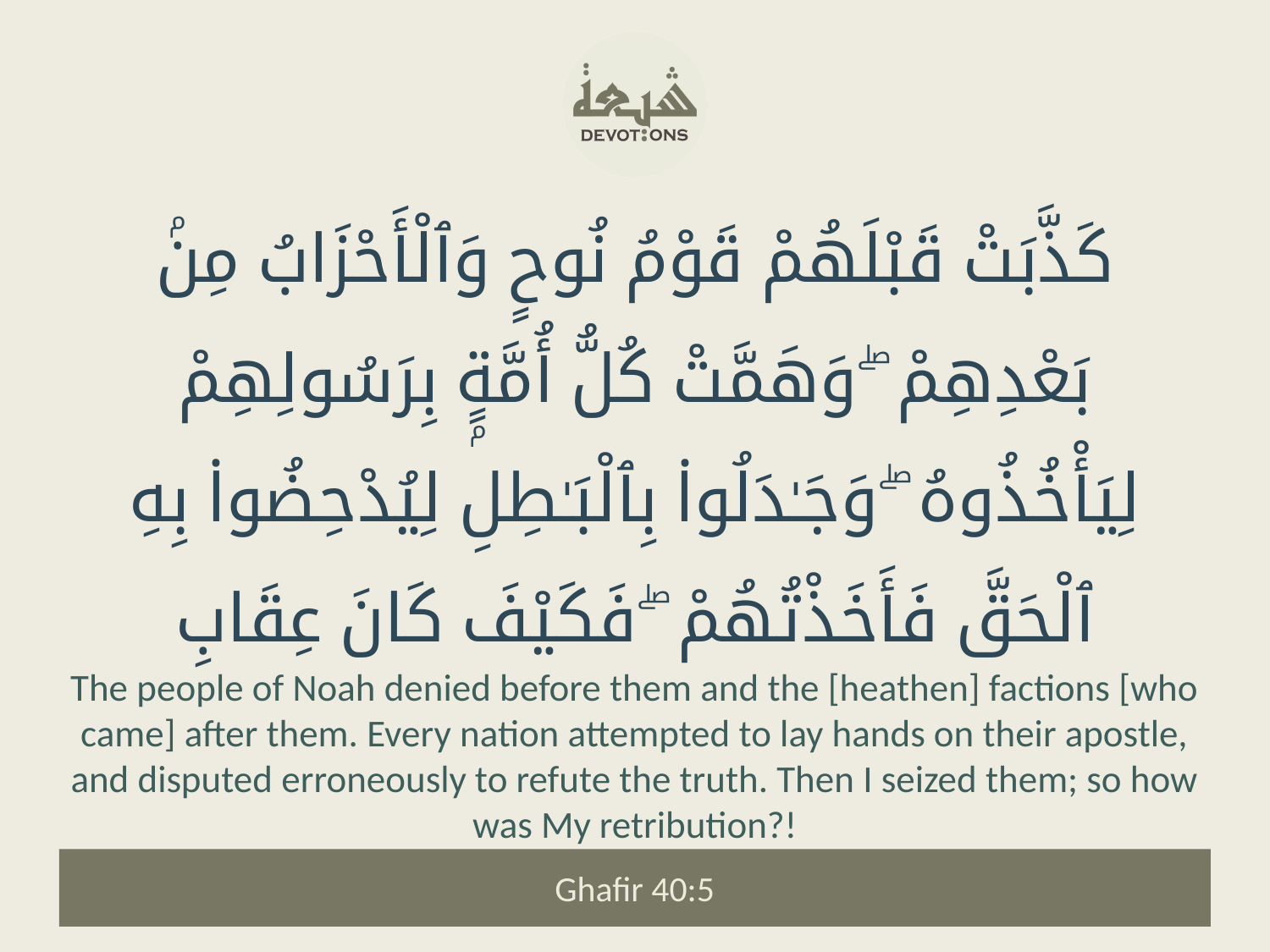

كَذَّبَتْ قَبْلَهُمْ قَوْمُ نُوحٍ وَٱلْأَحْزَابُ مِنۢ بَعْدِهِمْ ۖ وَهَمَّتْ كُلُّ أُمَّةٍۭ بِرَسُولِهِمْ لِيَأْخُذُوهُ ۖ وَجَـٰدَلُوا۟ بِٱلْبَـٰطِلِ لِيُدْحِضُوا۟ بِهِ ٱلْحَقَّ فَأَخَذْتُهُمْ ۖ فَكَيْفَ كَانَ عِقَابِ
The people of Noah denied before them and the [heathen] factions [who came] after them. Every nation attempted to lay hands on their apostle, and disputed erroneously to refute the truth. Then I seized them; so how was My retribution?!
Ghafir 40:5